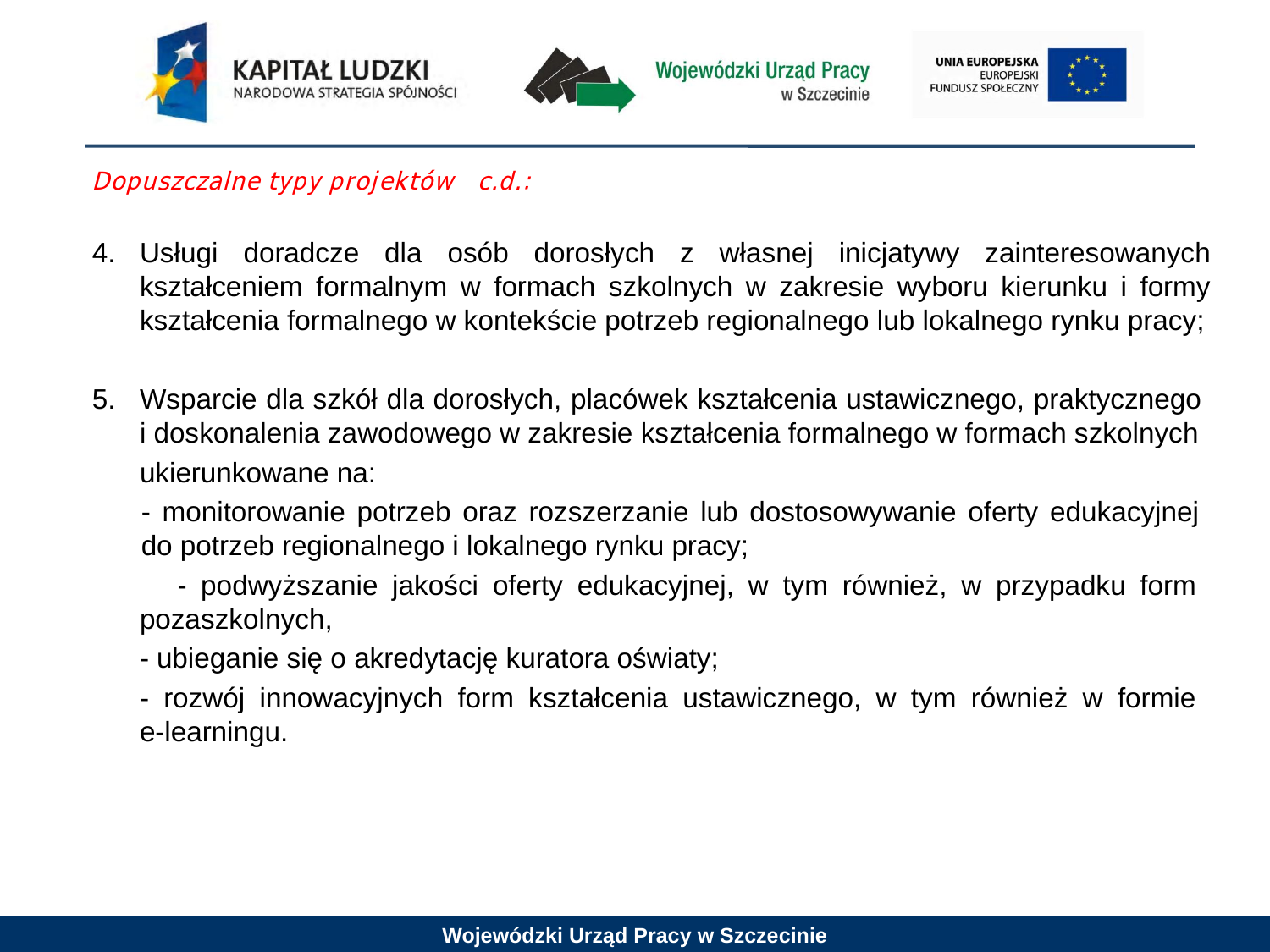

Dopuszczalne typy projektów   c.d.:

4.	Usługi doradcze dla osób dorosłych z własnej inicjatywy zainteresowanych kształceniem formalnym w formach szkolnych w zakresie wyboru kierunku i formy kształcenia formalnego w kontekście potrzeb regionalnego lub lokalnego rynku pracy;

5.	Wsparcie dla szkół dla dorosłych, placówek kształcenia ustawicznego, praktycznego
i doskonalenia zawodowego w zakresie kształcenia formalnego w formach szkolnych
	ukierunkowane na:
	- monitorowanie potrzeb oraz rozszerzanie lub dostosowywanie oferty edukacyjnej
do potrzeb regionalnego i lokalnego rynku pracy;
      - podwyższanie jakości oferty edukacyjnej, w tym również, w przypadku form  pozaszkolnych,
	- ubieganie się o akredytację kuratora oświaty;
	- rozwój innowacyjnych form kształcenia ustawicznego, w tym również w formie
e-learningu.